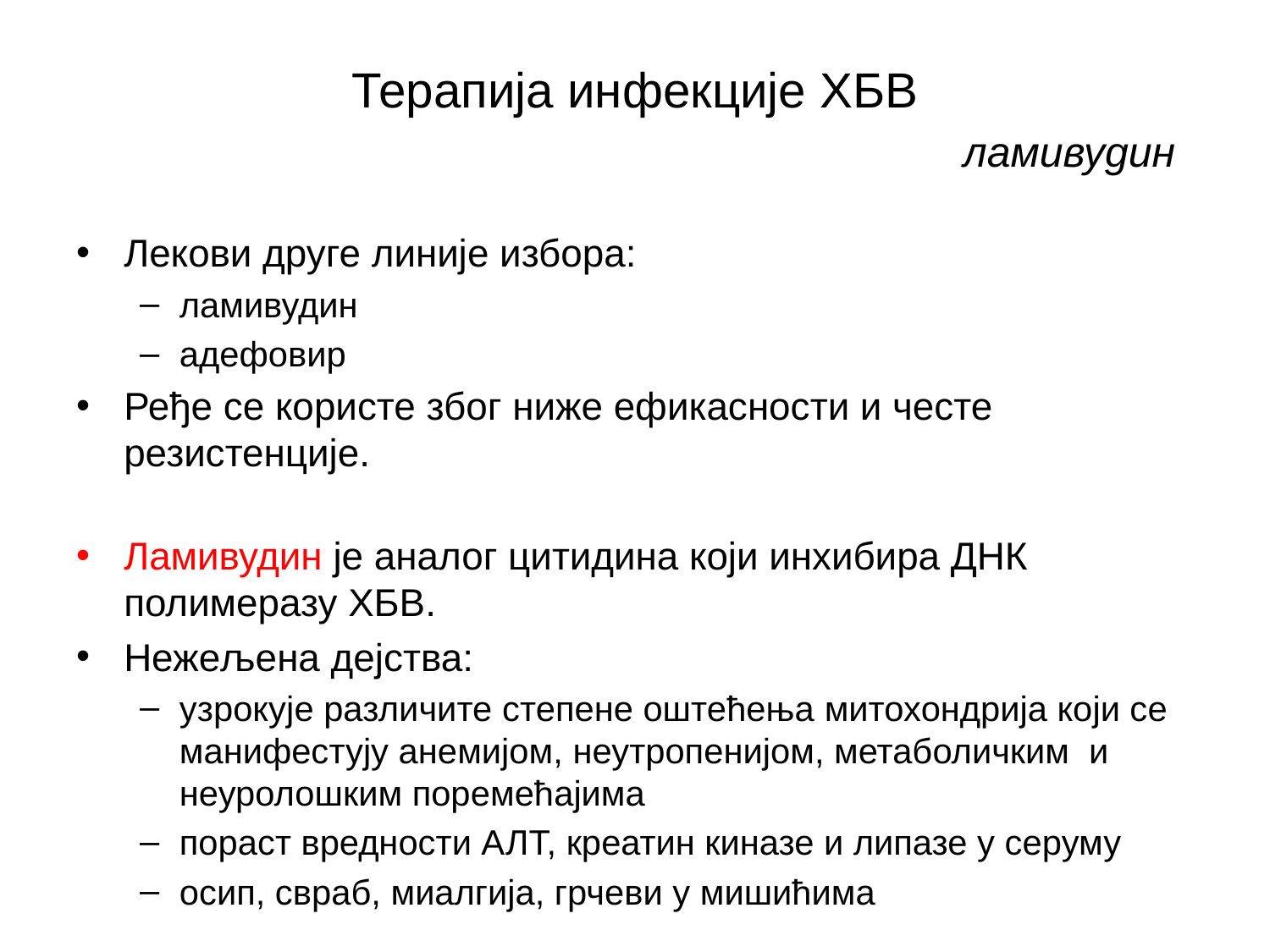

# Терапија инфекције ХБВ ламивудин
Лекови друге линије избора:
ламивудин
адефовир
Ређе се користе због ниже ефикасности и честе резистенције.

Ламивудин је аналог цитидина који инхибира ДНК полимеразу ХБВ.
Нежељена дејства:
узрокује различите степене оштећења митохондрија који се манифестују анемијом, неутропенијом, метаболичким  и неуролошким поремећајима
пораст вредности АЛТ, креатин киназе и липазе у серуму
осип, свраб, миалгија, грчеви у мишићима